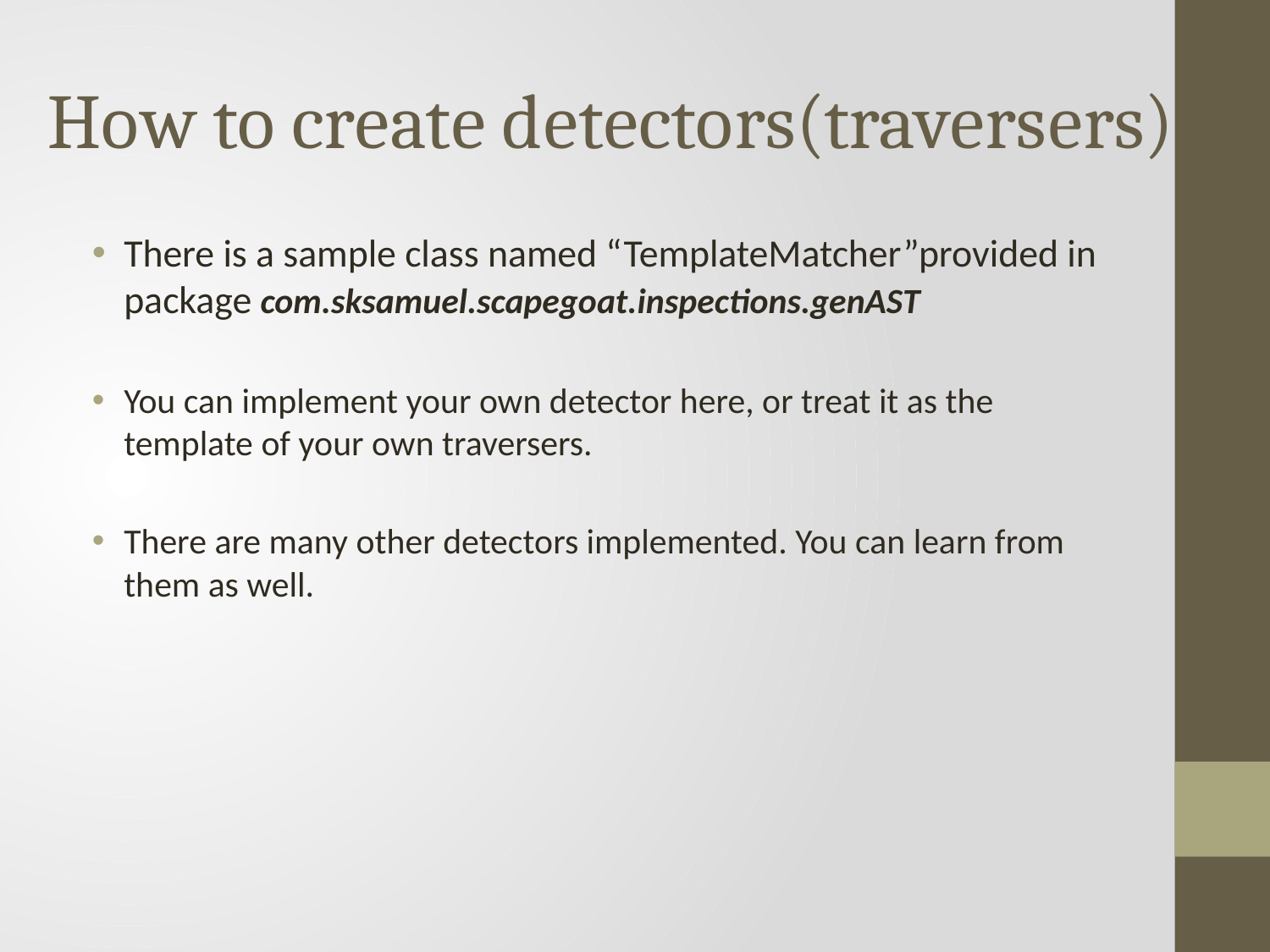

# How to create detectors(traversers)
There is a sample class named “TemplateMatcher”provided in package com.sksamuel.scapegoat.inspections.genAST

You can implement your own detector here, or treat it as the template of your own traversers.

There are many other detectors implemented. You can learn from them as well.